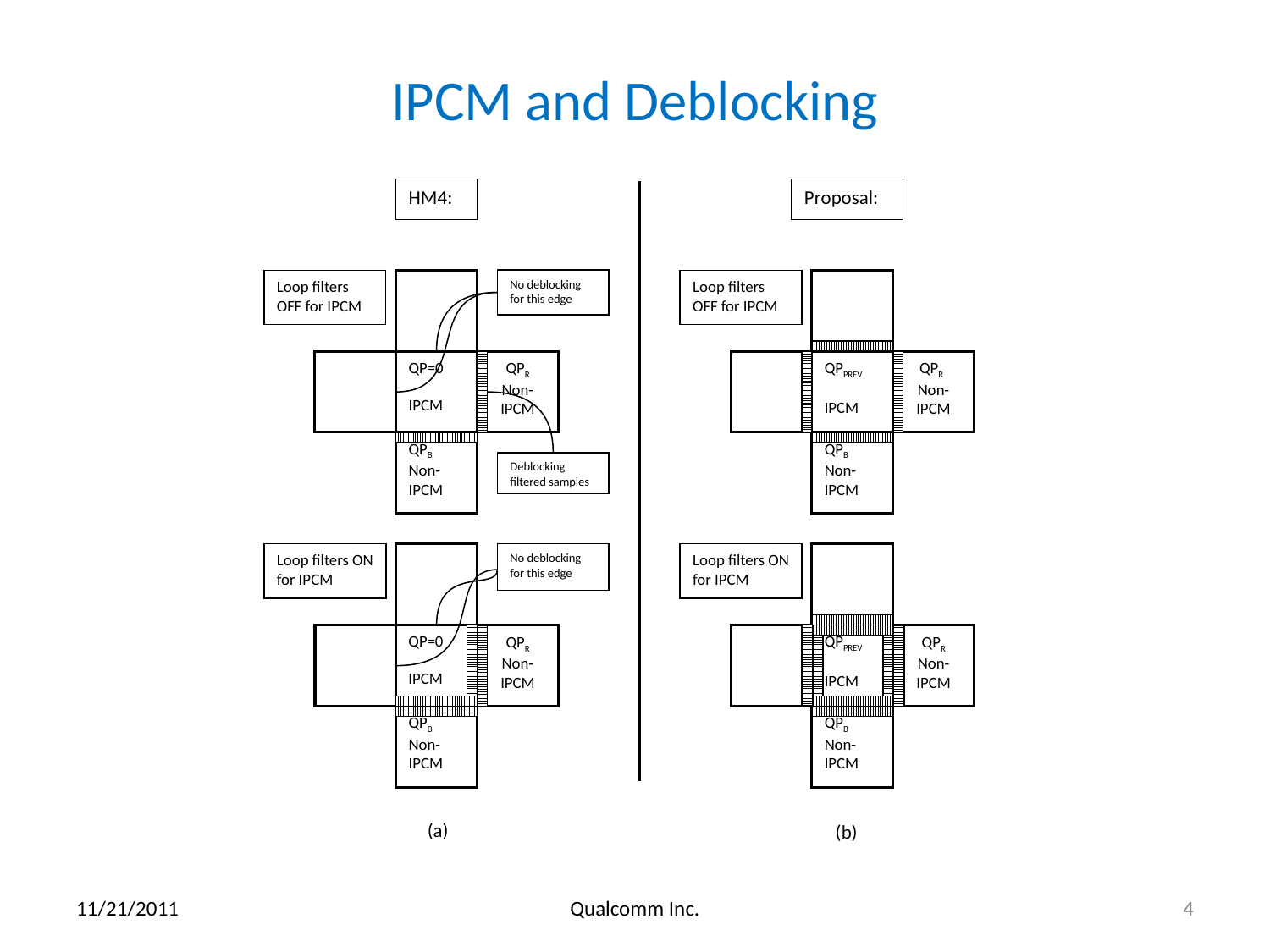

# IPCM and Deblocking

HM4:
Proposal:
Loop filters OFF for IPCM

No deblocking  for this edge
Loop filters OFF for IPCM

QP=0
IPCM
QPR Non- IPCM

QPPREV
IPCM
QPR   Non-IPCM

QPB Non-IPCM

QPB Non-IPCM

Deblocking filtered samples
Loop filters ON for IPCM

No deblocking for this edge
Loop filters ON for IPCM

QP=0
IPCM

QPPREV
IPCM

QPR Non-IPCM

QPR Non-IPCM

QPB Non-IPCM

QPB Non-IPCM

(a)
(b)
11/21/2011
Qualcomm Inc.
4